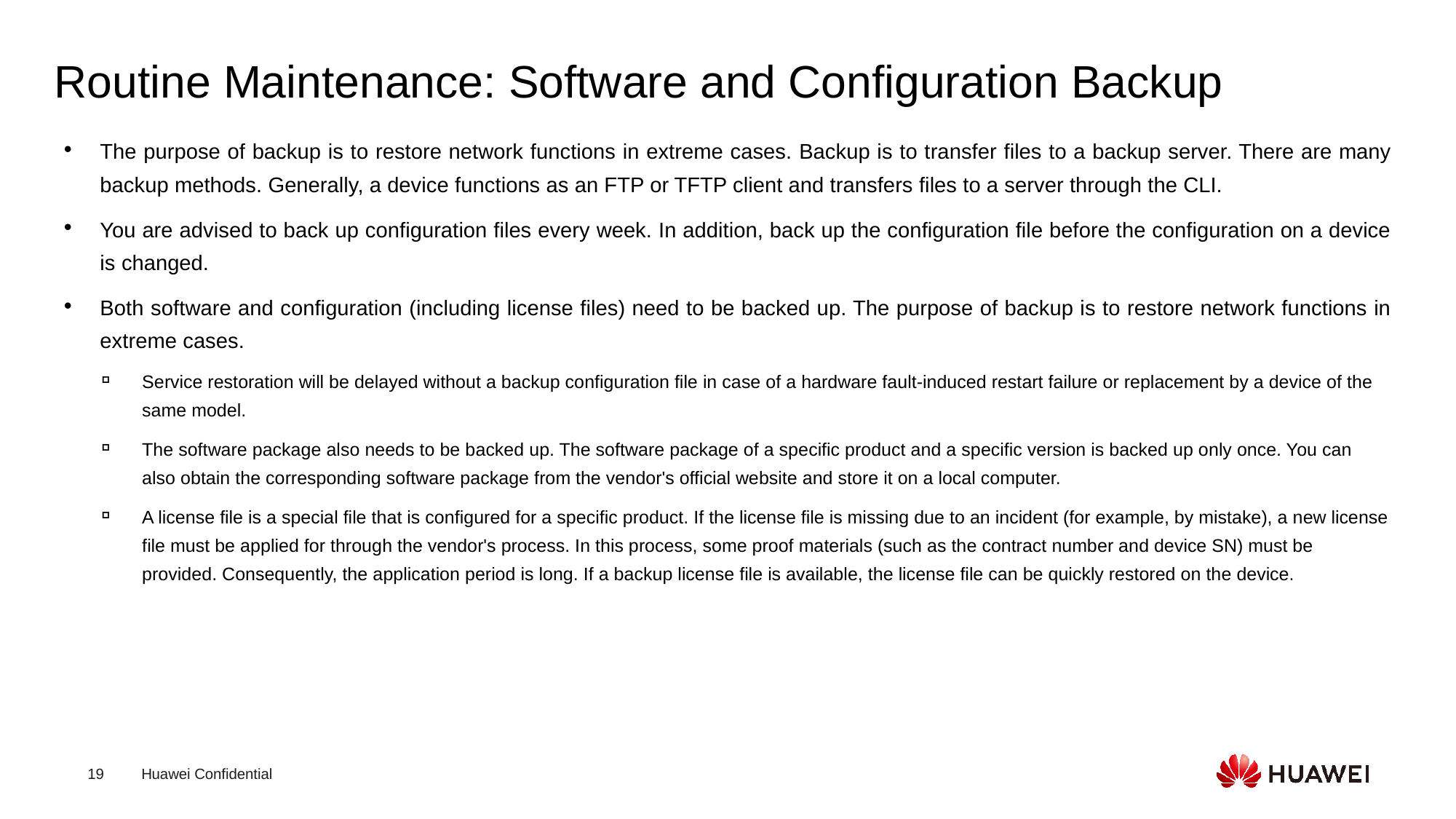

# Routine Maintenance: Software and Configuration Backup
The purpose of backup is to restore network functions in extreme cases. Backup is to transfer files to a backup server. There are many backup methods. Generally, a device functions as an FTP or TFTP client and transfers files to a server through the CLI.
You are advised to back up configuration files every week. In addition, back up the configuration file before the configuration on a device is changed.
Both software and configuration (including license files) need to be backed up. The purpose of backup is to restore network functions in extreme cases.
Service restoration will be delayed without a backup configuration file in case of a hardware fault-induced restart failure or replacement by a device of the same model.
The software package also needs to be backed up. The software package of a specific product and a specific version is backed up only once. You can also obtain the corresponding software package from the vendor's official website and store it on a local computer.
A license file is a special file that is configured for a specific product. If the license file is missing due to an incident (for example, by mistake), a new license file must be applied for through the vendor's process. In this process, some proof materials (such as the contract number and device SN) must be provided. Consequently, the application period is long. If a backup license file is available, the license file can be quickly restored on the device.